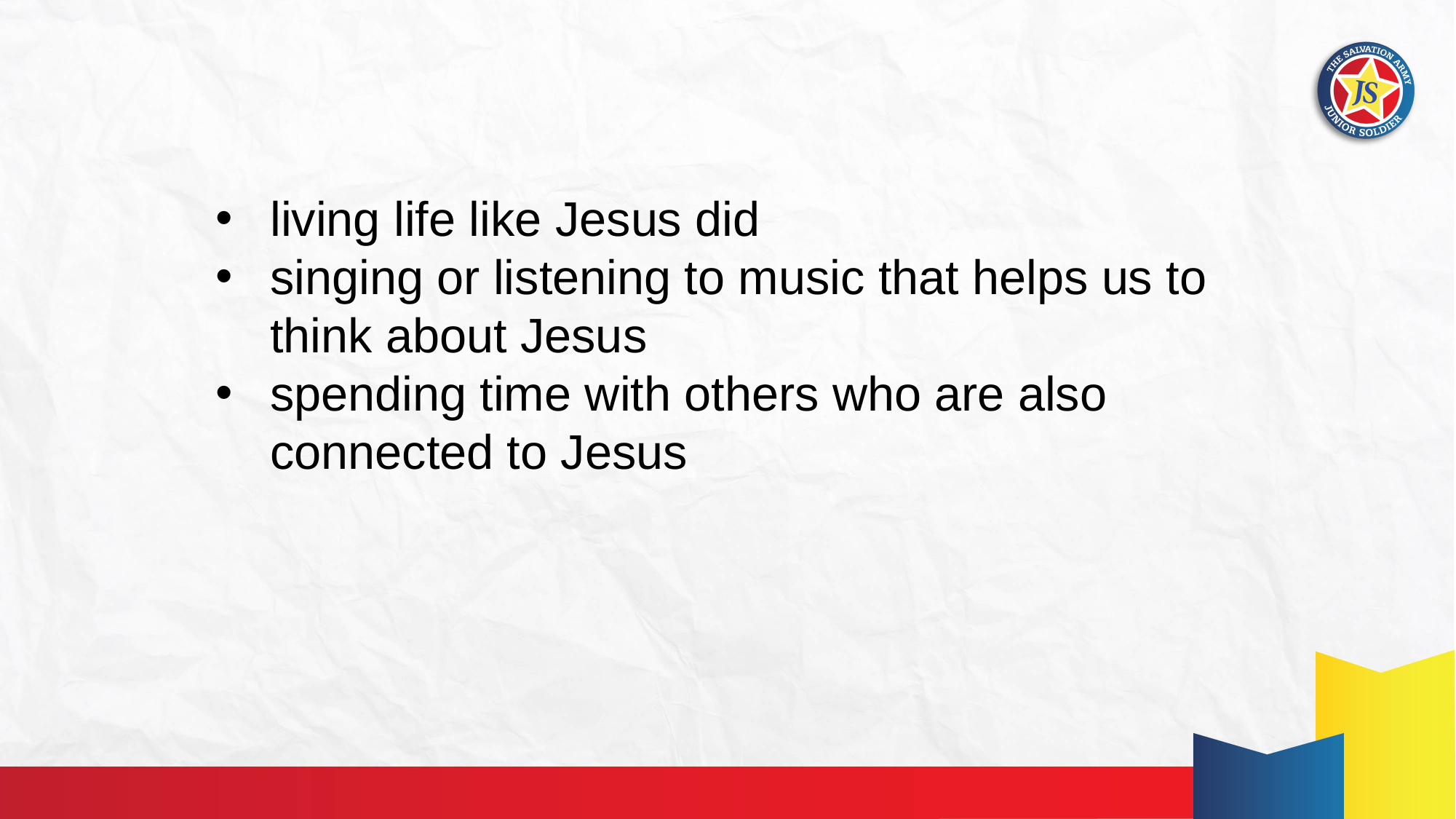

living life like Jesus did
singing or listening to music that helps us to think about Jesus
spending time with others who are also connected to Jesus